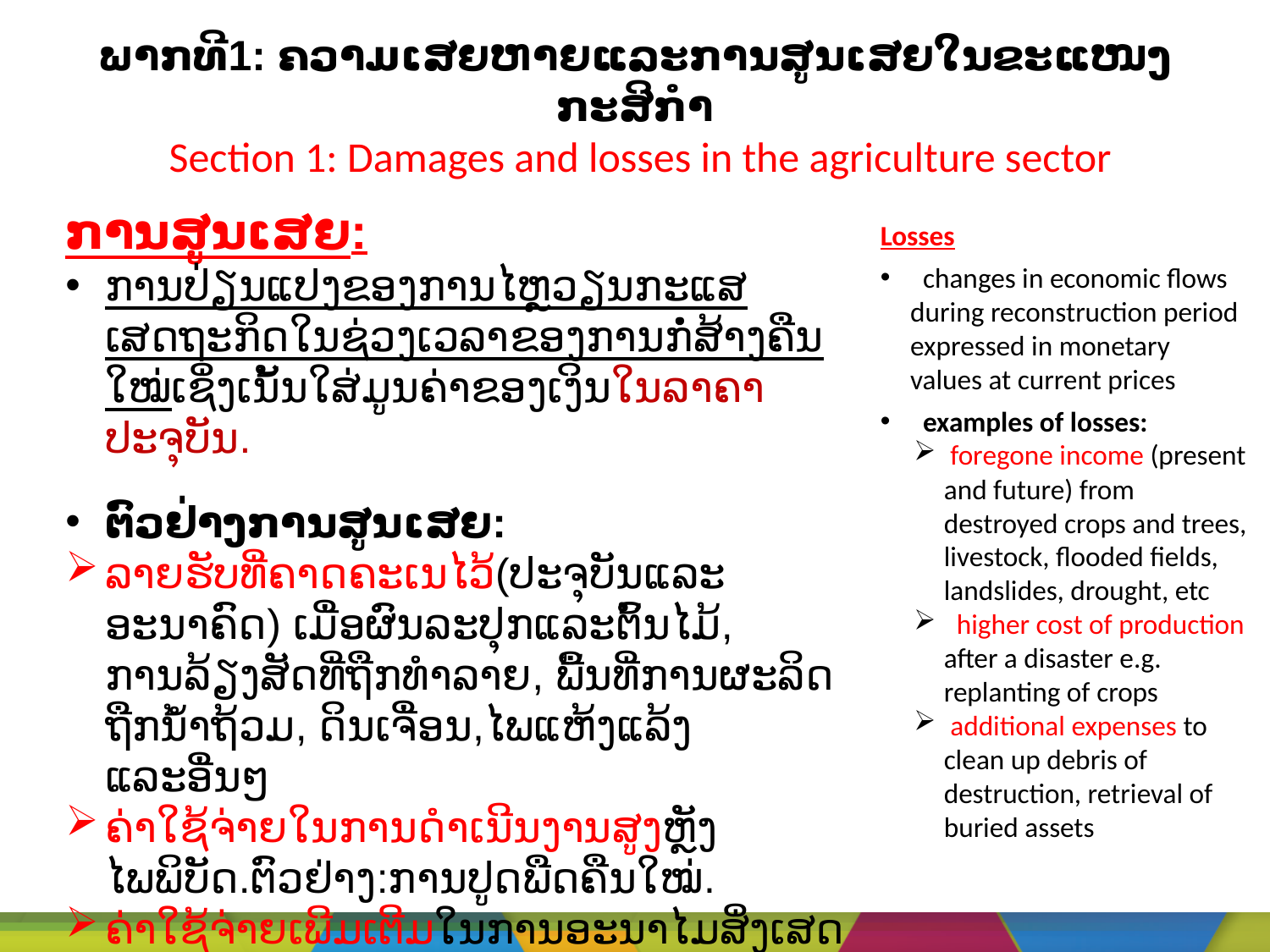

# ພາກທີ1: ຄວາມເສຍຫາຍແລະການສູນເສຍໃນຂະແໜງກະສິກຳ Section 1: Damages and losses in the agriculture sector
ການສູນເສຍ:
ການປ່ຽນແປງຂອງການໄຫຼວຽນກະແສເສດຖະກິດໃນຊ່ວງເວລາຂອງການກໍ່ສ້າງຄືນໃໝ່ເຊິ່ງເນັ້ນໃສ່ມູນຄ່າຂອງເງິນໃນລາຄາປະຈຸບັນ.

ຕົວຢ່າງການສູນເສຍ:
ລາຍຮັບທີ່ຄາດຄະເນໄວ້(ປະຈຸບັນແລະອະນາຄົດ) ເມື່ອຜົນລະປຸກແລະຕົ້ນໄມ້, ການລ້ຽງສັດທີ່ຖືກທໍາລາຍ, ພື້ນທີ່ການຜະລິດຖືກນ້ຳຖ້ວມ, ດິນເຈື່ອນ,ໄພແຫ້ງແລ້ງ ແລະອື່ນໆ
ຄ່າໃຊ້ຈ່າຍໃນການດຳເນີນງານສູງຫຼັງໄພພິບັດ.ຕົວຢ່າງ:ການປູດພືດຄືນໃໝ່.
ຄ່າໃຊ້ຈ່າຍເພີມເຕີມໃນການອະນາໄມສິ່ງເສດເຫຼືອ, ການເກັບກູ້ຊັບສິນທີ່ຖືກທັບຖົມ.

Losses

  changes in economic flows during reconstruction period expressed in monetary values at current prices

  examples of losses:
 foregone income (present and future) from destroyed crops and trees, livestock, flooded fields, landslides, drought, etc
  higher cost of production after a disaster e.g. replanting of crops
 additional expenses to clean up debris of destruction, retrieval of buried assets